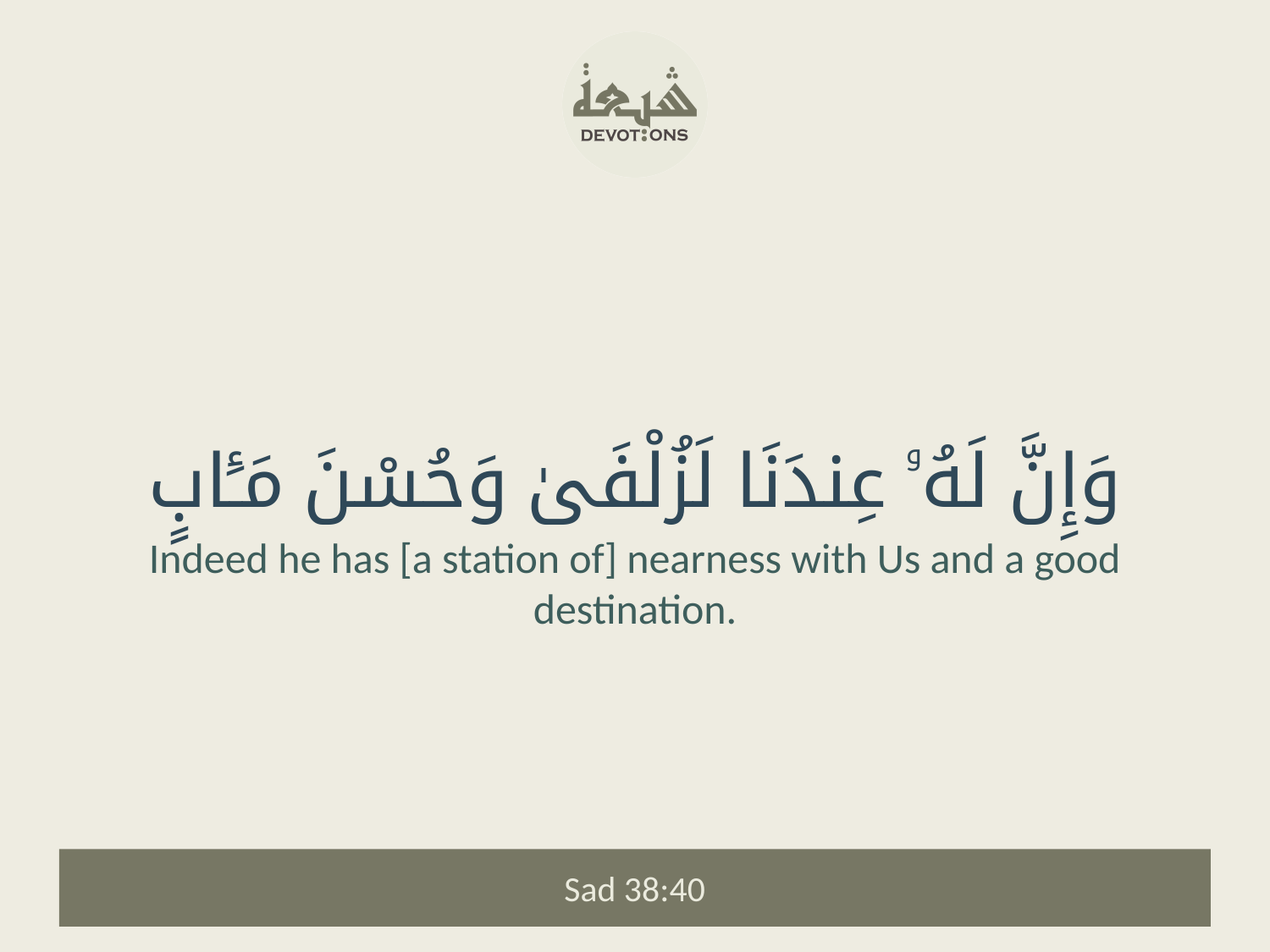

وَإِنَّ لَهُۥ عِندَنَا لَزُلْفَىٰ وَحُسْنَ مَـَٔابٍ
Indeed he has [a station of] nearness with Us and a good destination.
Sad 38:40